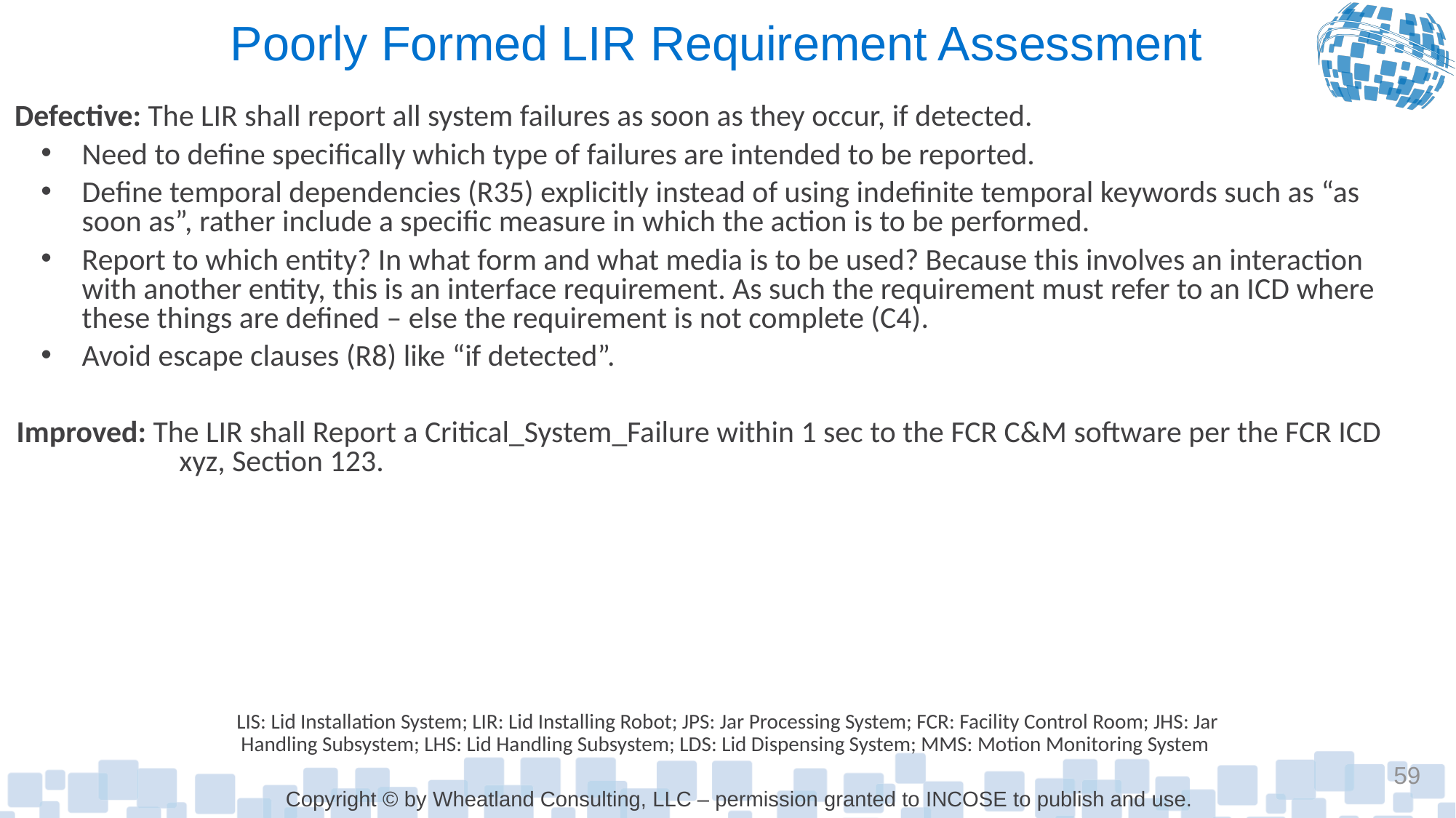

# Poorly Formed LIR Requirement Assessment
Defective: The LIR shall report all system failures as soon as they occur, if detected.
Need to define specifically which type of failures are intended to be reported.
Define temporal dependencies (R35) explicitly instead of using indefinite temporal keywords such as “as soon as”, rather include a specific measure in which the action is to be performed.
Report to which entity? In what form and what media is to be used? Because this involves an interaction with another entity, this is an interface requirement. As such the requirement must refer to an ICD where these things are defined – else the requirement is not complete (C4).
Avoid escape clauses (R8) like “if detected”.

Improved: The LIR shall Report a Critical_System_Failure within 1 sec to the FCR C&M software per the FCR ICD xyz, Section 123.

LIS: Lid Installation System; LIR: Lid Installing Robot; JPS: Jar Processing System; FCR: Facility Control Room; JHS: Jar Handling Subsystem; LHS: Lid Handling Subsystem; LDS: Lid Dispensing System; MMS: Motion Monitoring System
59
Copyright © by Wheatland Consulting, LLC – permission granted to INCOSE to publish and use.